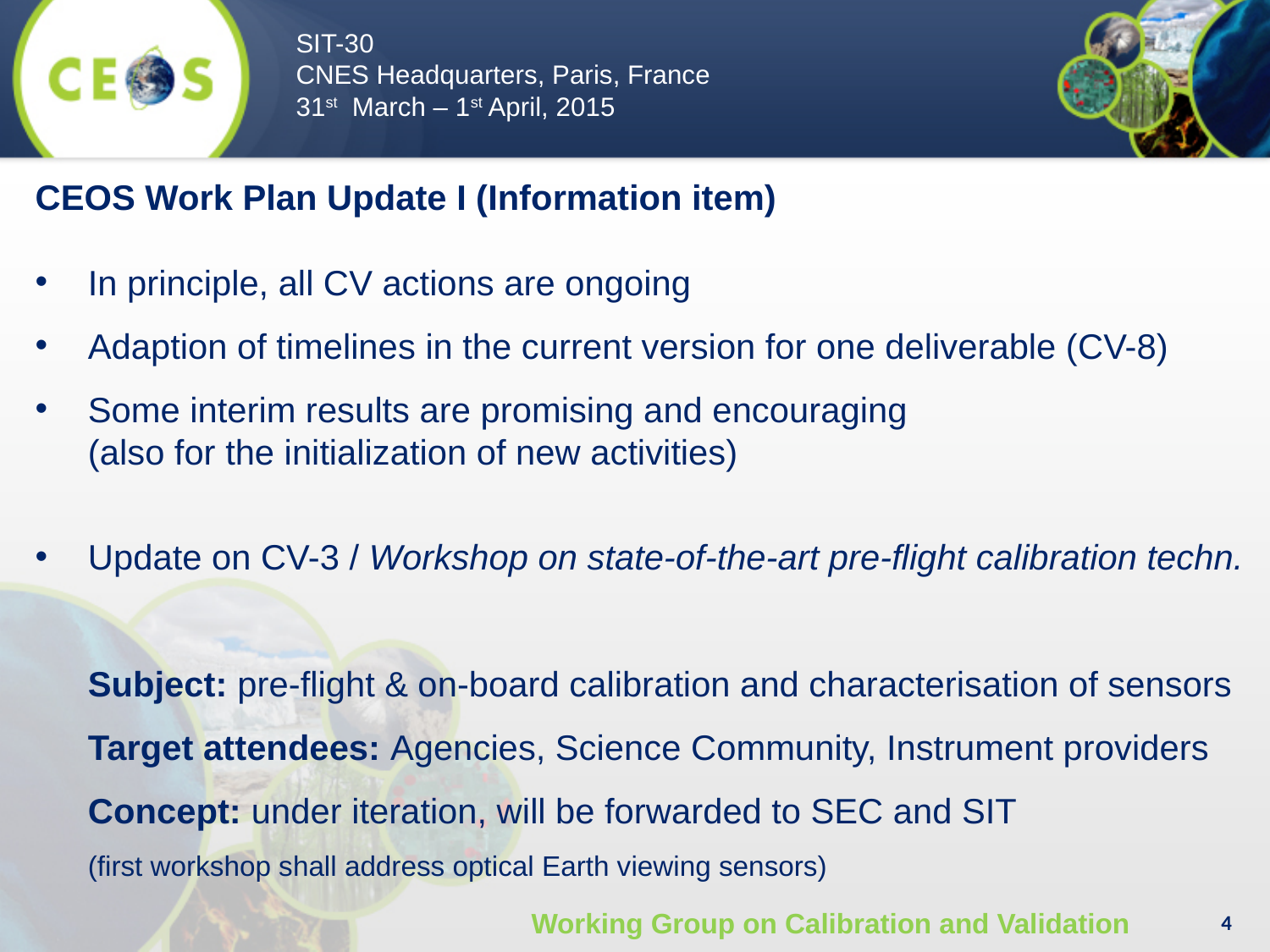

SIT-30
CNES Headquarters, Paris, France
31st  March – 1st April, 2015
CEOS Work Plan Update I (Information item)

In principle, all CV actions are ongoing
Adaption of timelines in the current version for one deliverable (CV-8)
Some interim results are promising and encouraging
(also for the initialization of new activities)
Update on CV-3 / Workshop on state-of-the-art pre-flight calibration techn.
Subject: pre-flight & on-board calibration and characterisation of sensors
Target attendees: Agencies, Science Community, Instrument providers
Concept: under iteration, will be forwarded to SEC and SIT
(first workshop shall address optical Earth viewing sensors)
4